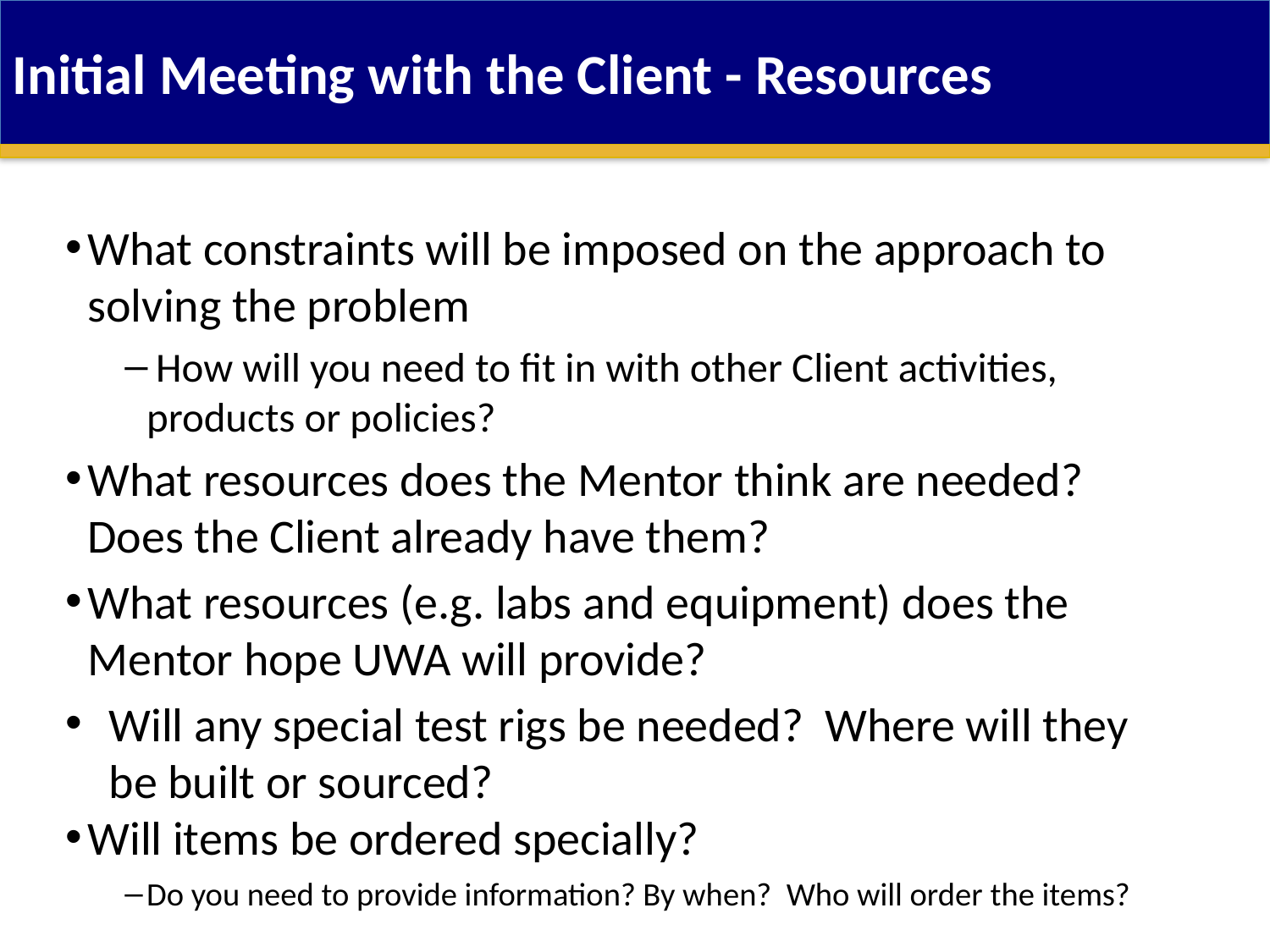

Initial Meeting with the Client - Resources

What constraints will be imposed on the approach to solving the problem
 How will you need to fit in with other Client activities, products or policies?
What resources does the Mentor think are needed?  Does the Client already have them?
What resources (e.g. labs and equipment) does the Mentor hope UWA will provide?
Will any special test rigs be needed?  Where will they be built or sourced?
Will items be ordered specially?
Do you need to provide information? By when?  Who will order the items?